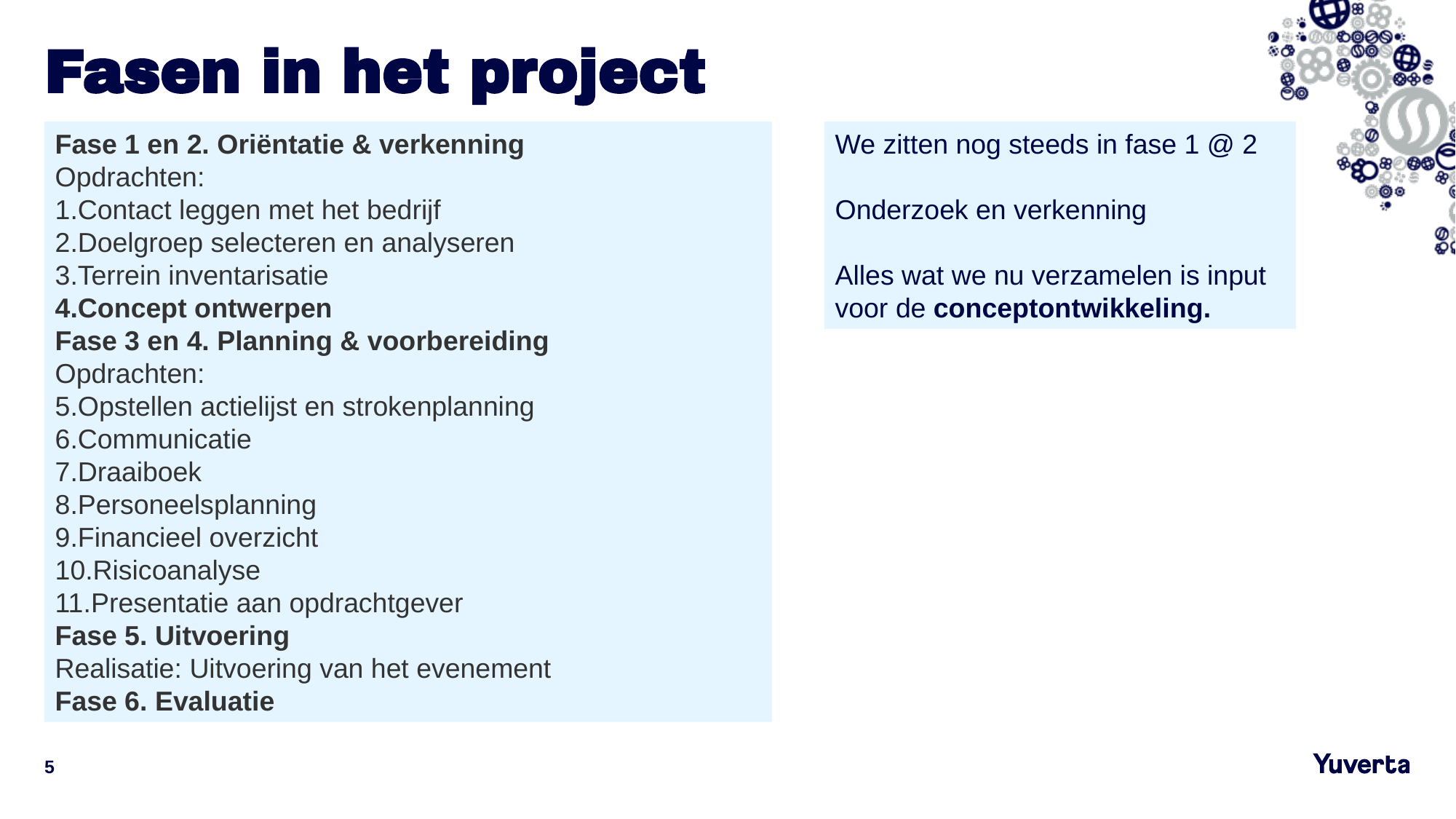

# Fasen in het project
Fase 1 en 2. Oriëntatie & verkenning
Opdrachten:
Contact leggen met het bedrijf
Doelgroep selecteren en analyseren
Terrein inventarisatie
Concept ontwerpen
Fase 3 en 4. Planning & voorbereiding
Opdrachten:
Opstellen actielijst en strokenplanning
Communicatie
Draaiboek
Personeelsplanning
Financieel overzicht
Risicoanalyse
Presentatie aan opdrachtgever
Fase 5. Uitvoering
Realisatie: Uitvoering van het evenement
Fase 6. Evaluatie
We zitten nog steeds in fase 1 @ 2

Onderzoek en verkenning

Alles wat we nu verzamelen is input voor de conceptontwikkeling.
5
12-9-2023